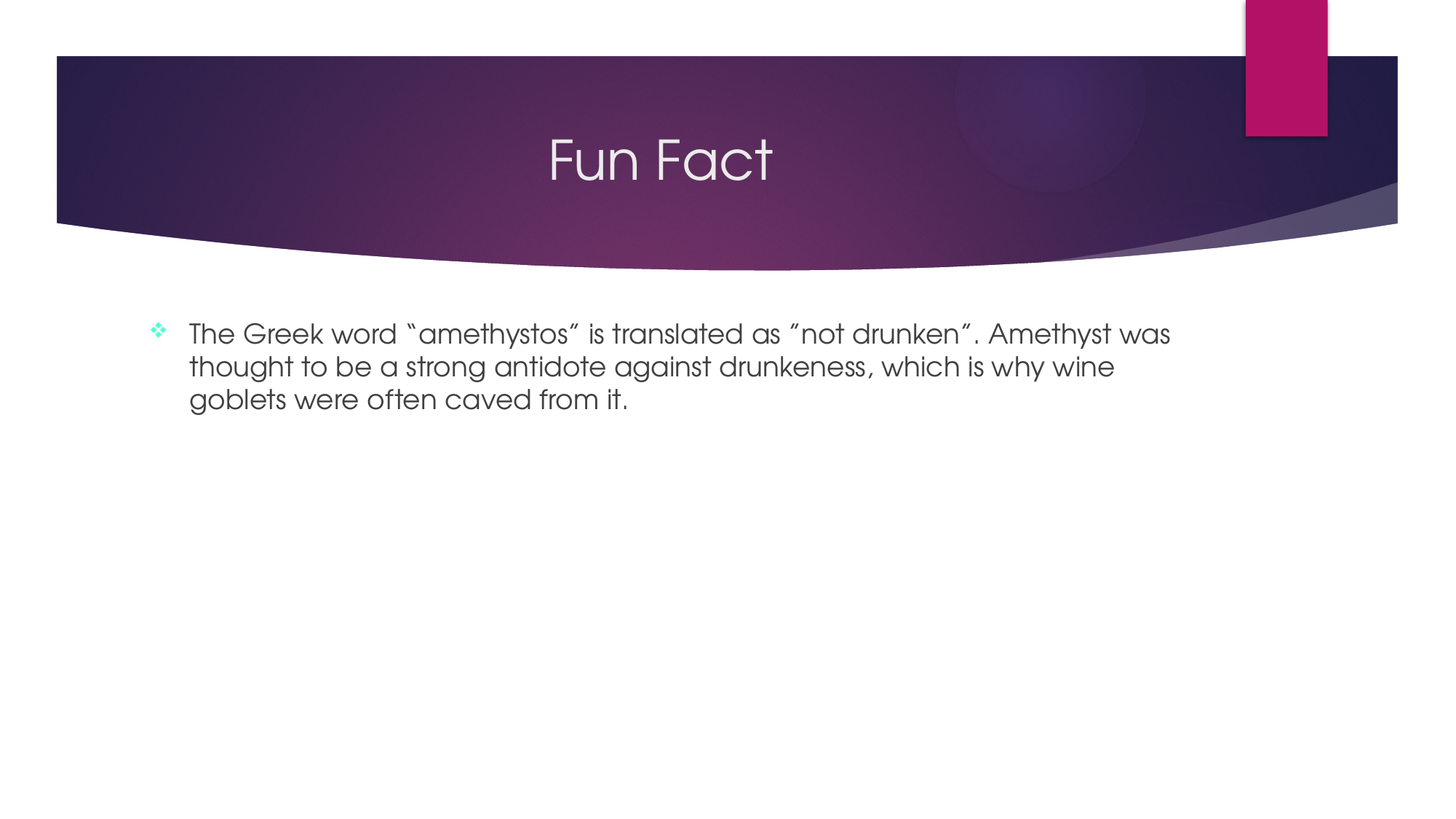

# Fun Fact
The Greek word “amethystos” is translated as ”not drunken”. Amethyst was thought to be a strong antidote against drunkeness, which is why wine goblets were often caved from it.